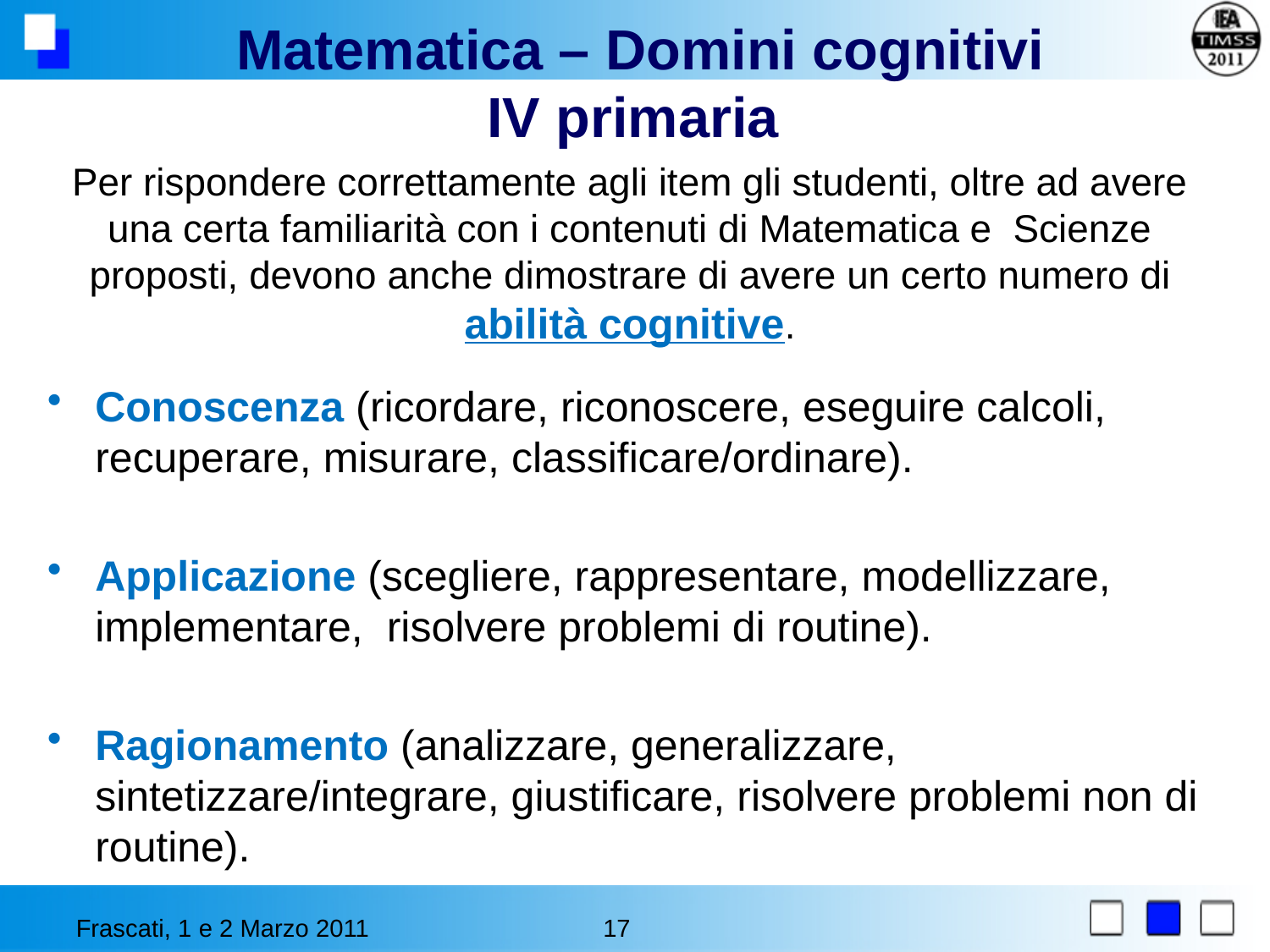

Matematica – Domini cognitivi
IV primaria
Per rispondere correttamente agli item gli studenti, oltre ad avere una certa familiarità con i contenuti di Matematica e  Scienze proposti, devono anche dimostrare di avere un certo numero di abilità cognitive.
Conoscenza (ricordare, riconoscere, eseguire calcoli, recuperare, misurare, classificare/ordinare).

Applicazione (scegliere, rappresentare, modellizzare, implementare,  risolvere problemi di routine).

Ragionamento (analizzare, generalizzare, sintetizzare/integrare, giustificare, risolvere problemi non di routine).
Frascati, 1 e 2 Marzo 2011
17